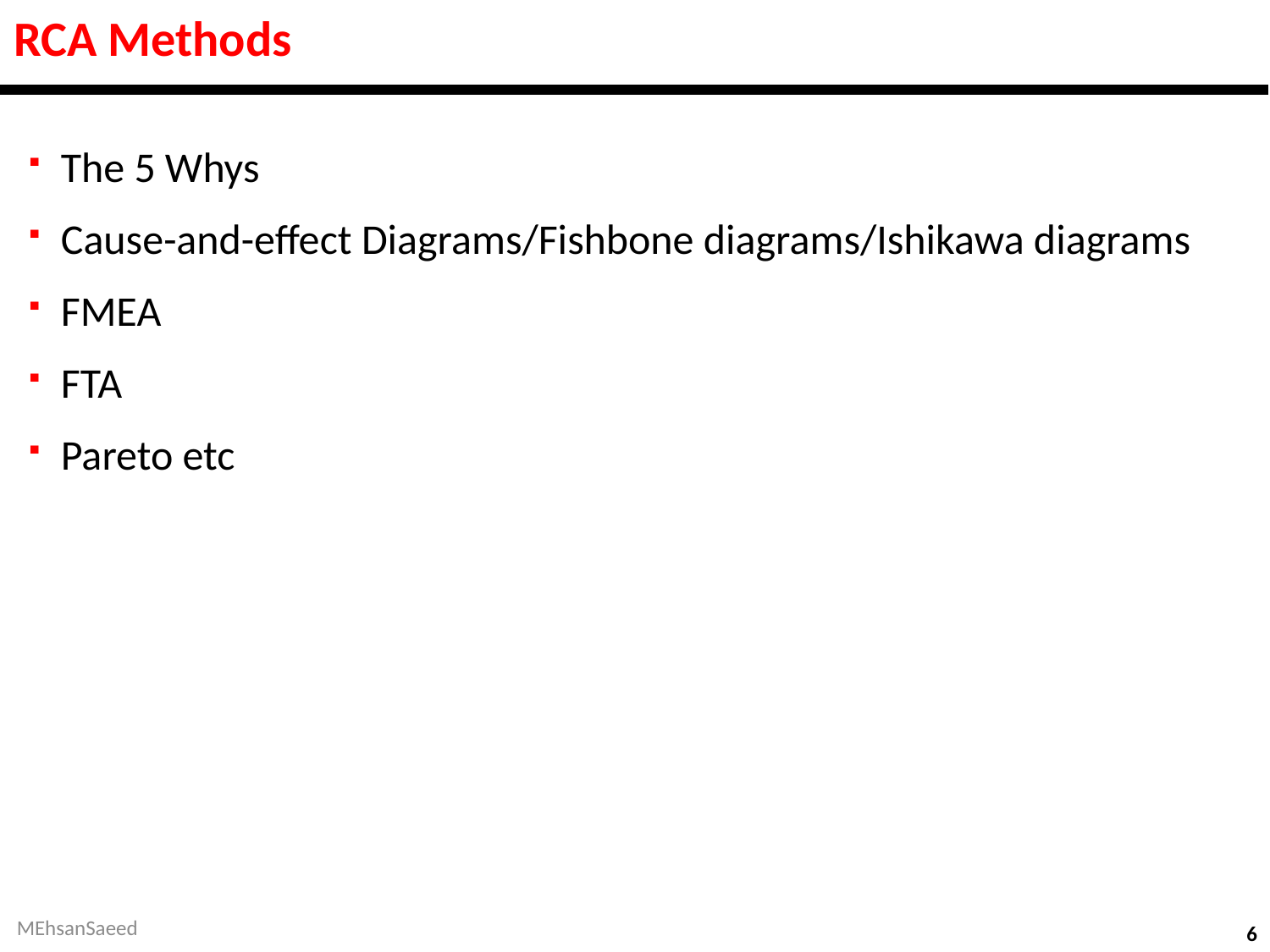

# RCA Methods
The 5 Whys
Cause-and-effect Diagrams/Fishbone diagrams/Ishikawa diagrams
FMEA
FTA
Pareto etc

MEhsanSaeed
6